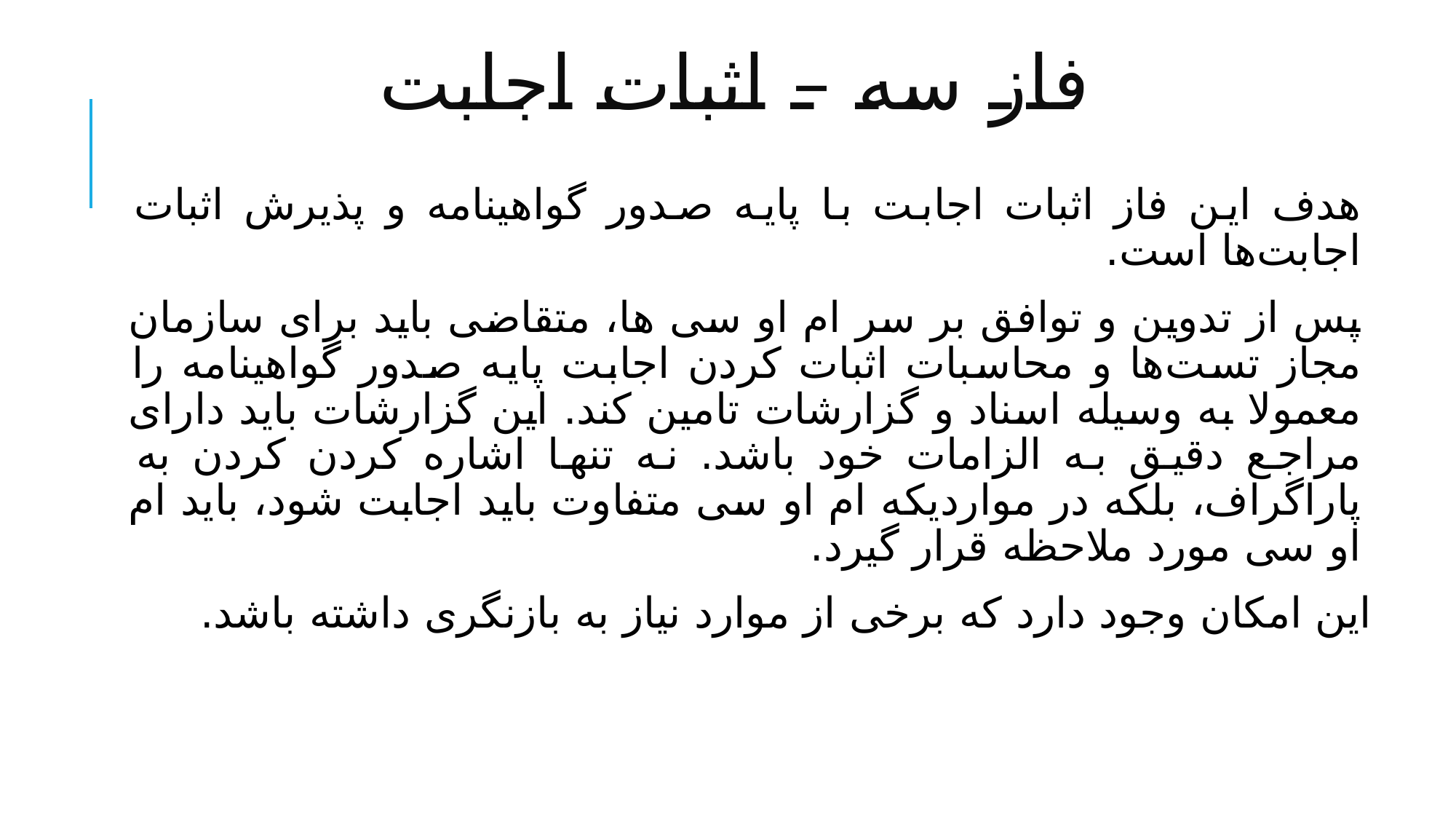

# فاز سه – اثبات اجابت
هدف این فاز اثبات اجابت با پایه صدور گواهینامه و پذیرش اثبات اجابت‌ها است.
پس از تدوین و توافق بر سر ام او سی ‌ها، متقاضی باید برای سازمان مجاز تست‌ها و محاسبات اثبات کردن اجابت پایه صدور گواهینامه را معمولا به وسیله اسناد و گزارشات تامین کند. این گزارشات باید دارای مراجع دقیق به الزامات خود باشد. نه تنها اشاره کردن کردن به پاراگراف، بلکه در مواردیکه ام او سی متفاوت باید اجابت شود، باید ام او سی مورد ملاحظه قرار گیرد.
این امکان وجود دارد که برخی از موارد نیاز به بازنگری داشته باشد.